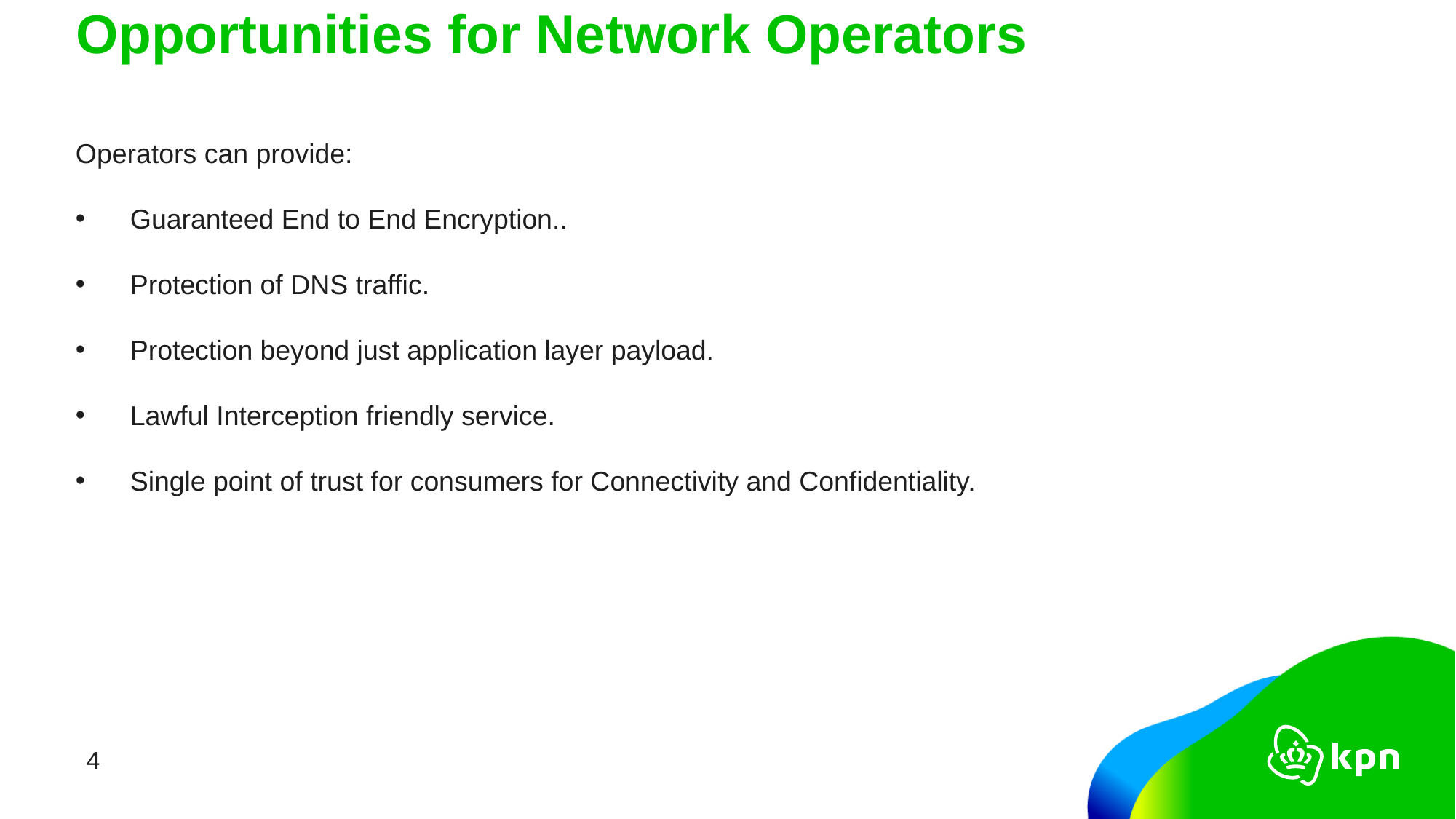

# Opportunities for Network Operators
Operators can provide:
Guaranteed End to End Encryption..
Protection of DNS traffic.
Protection beyond just application layer payload.
Lawful Interception friendly service.
Single point of trust for consumers for Connectivity and Confidentiality.
4